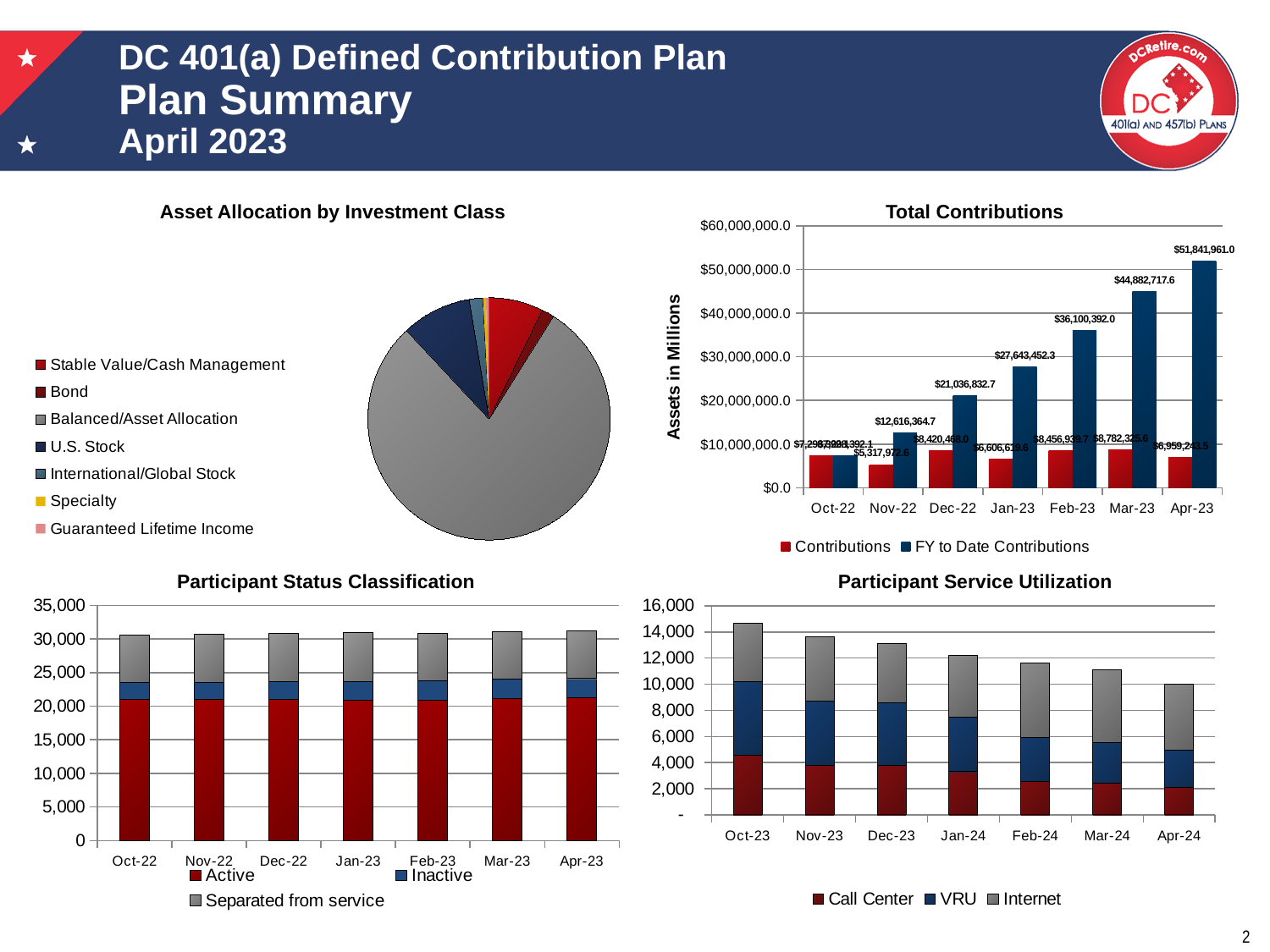

# DC 401(a) Defined Contribution Plan Plan Summary April 2023
Asset Allocation by Investment Class
Total Contributions

### Chart

| Category | Contributions | FY to Date Contributions |
|---|---|---|
| 44865 | 7298392.090000001 | 7298392.090000001 |
| 44895 | 5317972.62 | 12616364.71 |
| 44926 | 8420468.01 | 21036832.72 |
| 44957 | 6606619.57 | 27643452.29 |
| 44985 | 8456939.709999999 | 36100392.0 |
| 45016 | 8782325.57 | 44882717.57 |
| 45046 | 6959243.46 | 51841961.03 |

### Chart

| Category |  |
|---|---|
| Stable Value/Cash Management | 102979589.74000001 |
| Bond | 23769823.91 |
| Balanced/Asset Allocation | 1126375062.8299997 |
| U.S. Stock | 132511331.12 |
| International/Global Stock | 26125934.34 |
| Specialty | 5481220.84 |
| Guaranteed Lifetime Income | 5964494.45 |

### Chart

| Category | Call Center | VRU | Internet |
|---|---|---|---|
| 45230 | 4577.0 | 5643.0 | 4447.0 |
| 45260 | 3811.0 | 4898.0 | 4888.0 |
| 45291 | 3762.0 | 4814.0 | 4550.0 |
| 45322 | 3299.0 | 4168.0 | 4758.0 |
| 45351 | 2577.0 | 3356.0 | 5720.0 |
| 45382 | 2418.0 | 3100.0 | 5605.0 |
| 45412 | 2086.0 | 2883.0 | 5004.0 |

### Chart

| Category | Active | Inactive | Separated from service |
|---|---|---|---|
| Oct-22 | 20949.0 | 2532.0 | 7092.0 |
| Nov-22 | 20992.0 | 2541.0 | 7179.0 |
| Dec-22 | 20988.0 | 2624.0 | 7257.0 |
| Jan-23 | 20863.0 | 2745.0 | 7355.0 |
| Feb-23 | 20938.0 | 2859.0 | 7053.0 |
| Mar-23 | 21124.0 | 2876.0 | 7046.0 |
| Apr-23 | 21205.0 | 2889.0 | 7123.0 |
Participant Status Classification
Participant Service Utilization